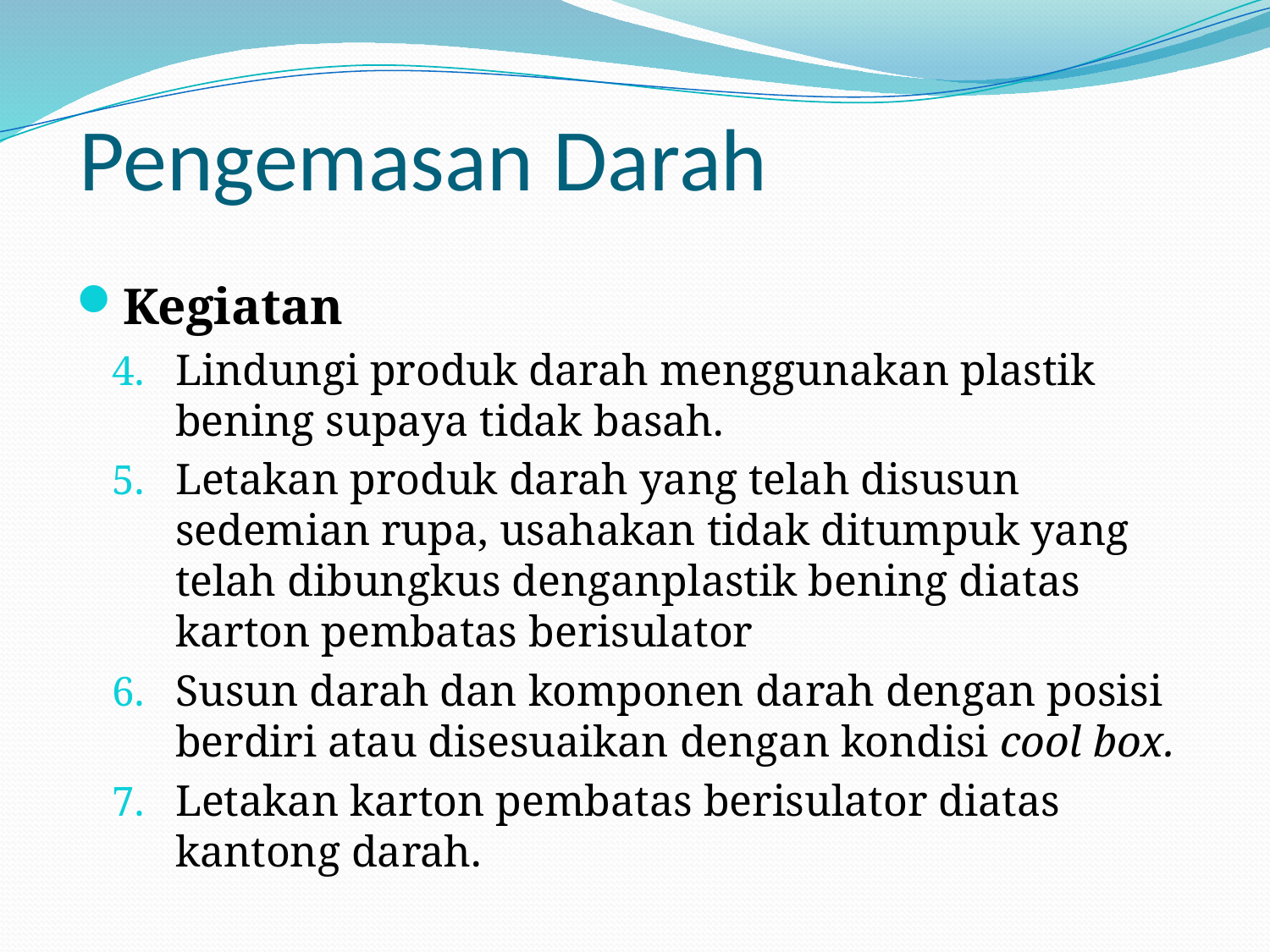

# Pengemasan Darah
Kegiatan
Lindungi produk darah menggunakan plastik bening supaya tidak basah.
Letakan produk darah yang telah disusun sedemian rupa, usahakan tidak ditumpuk yang telah dibungkus denganplastik bening diatas karton pembatas berisulator
Susun darah dan komponen darah dengan posisi berdiri atau disesuaikan dengan kondisi cool box.
Letakan karton pembatas berisulator diatas kantong darah.